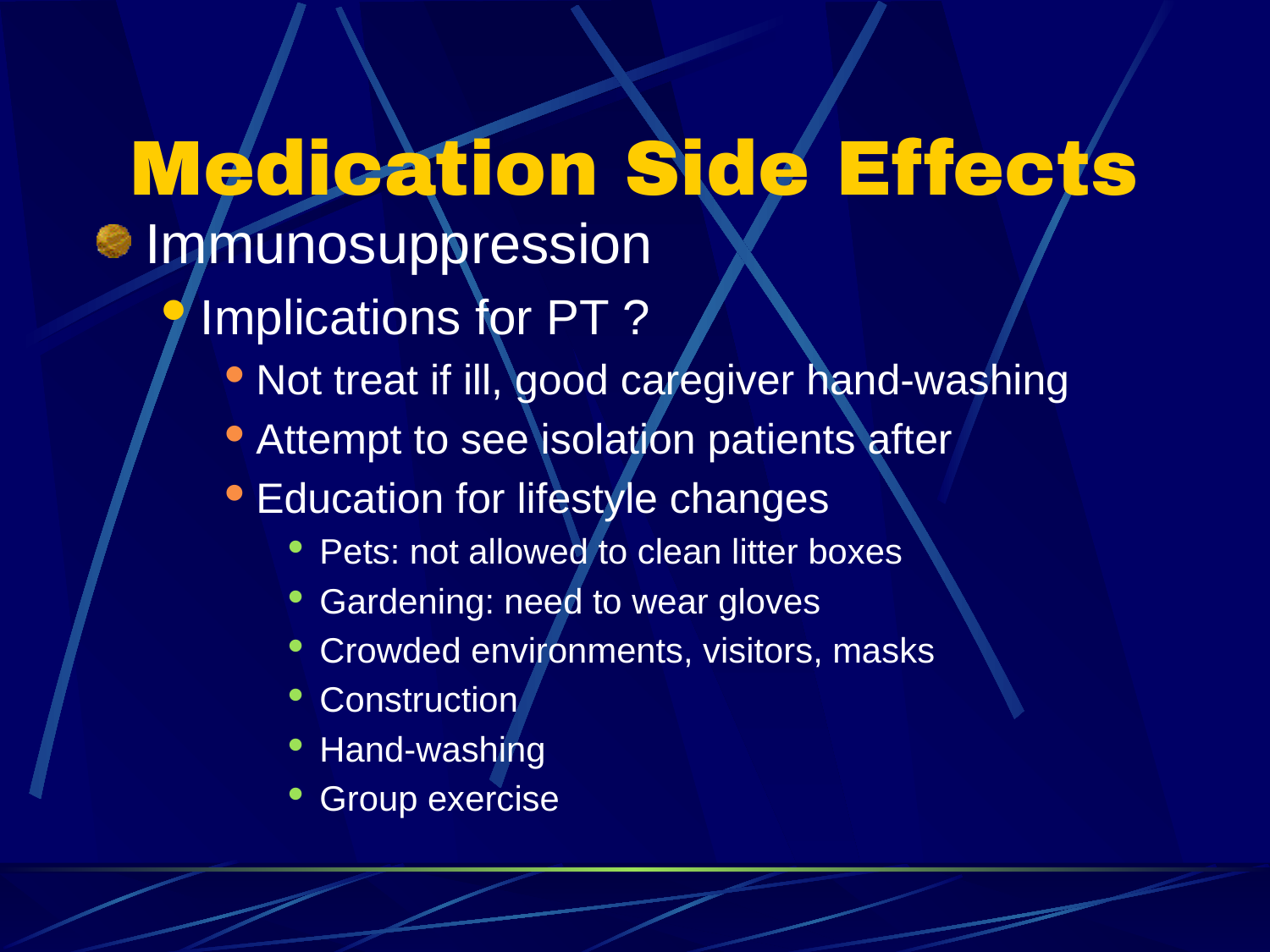

# Medication Side Effects
Immunosuppression
Implications for PT ?
Not treat if ill, good caregiver hand-washing
Attempt to see isolation patients after
Education for lifestyle changes
Pets: not allowed to clean litter boxes
Gardening: need to wear gloves
Crowded environments, visitors, masks
Construction
Hand-washing
Group exercise